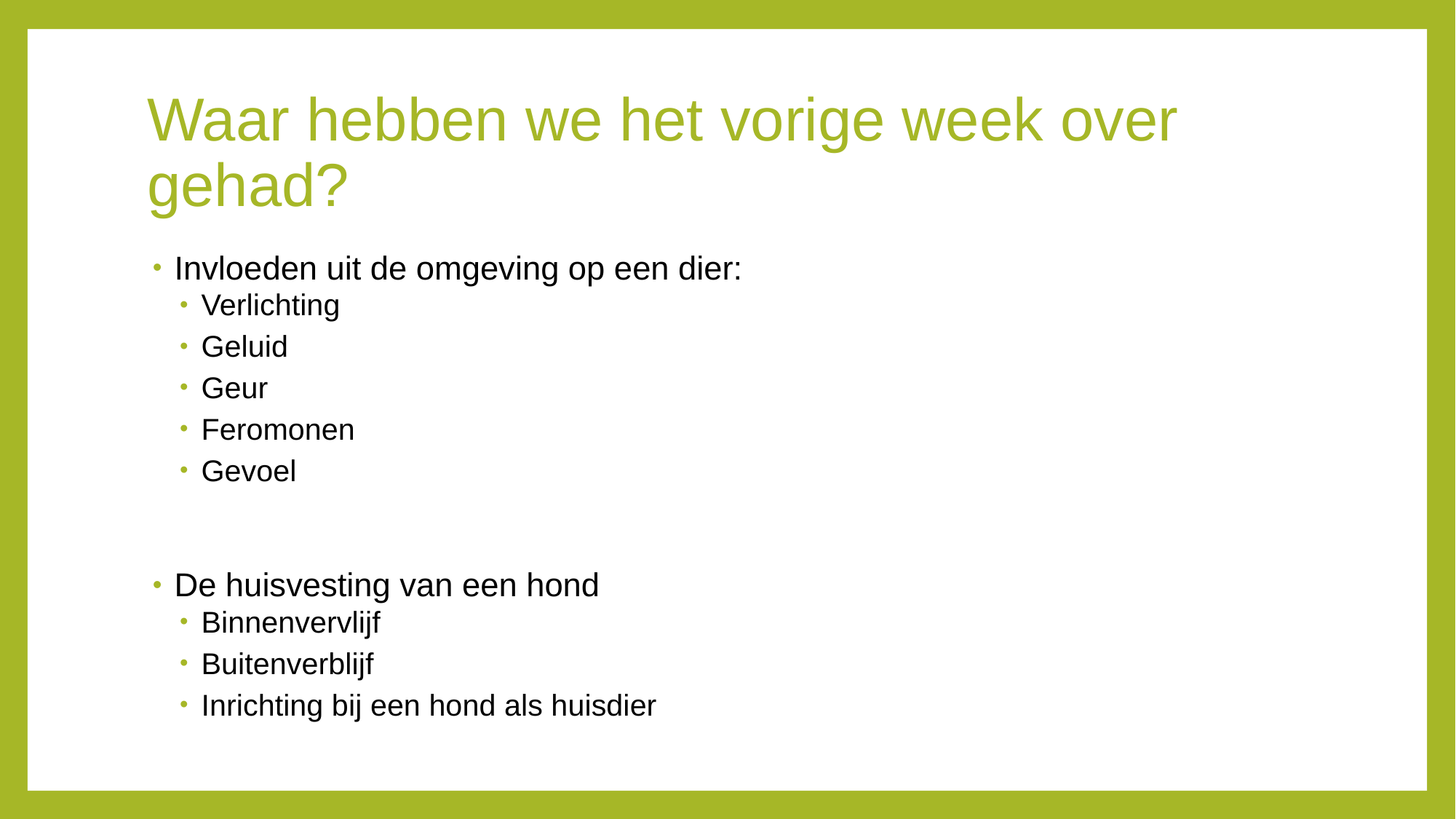

# Waar hebben we het vorige week over gehad?
Invloeden uit de omgeving op een dier:
Verlichting
Geluid
Geur
Feromonen
Gevoel

De huisvesting van een hond
Binnenvervlijf
Buitenverblijf
Inrichting bij een hond als huisdier